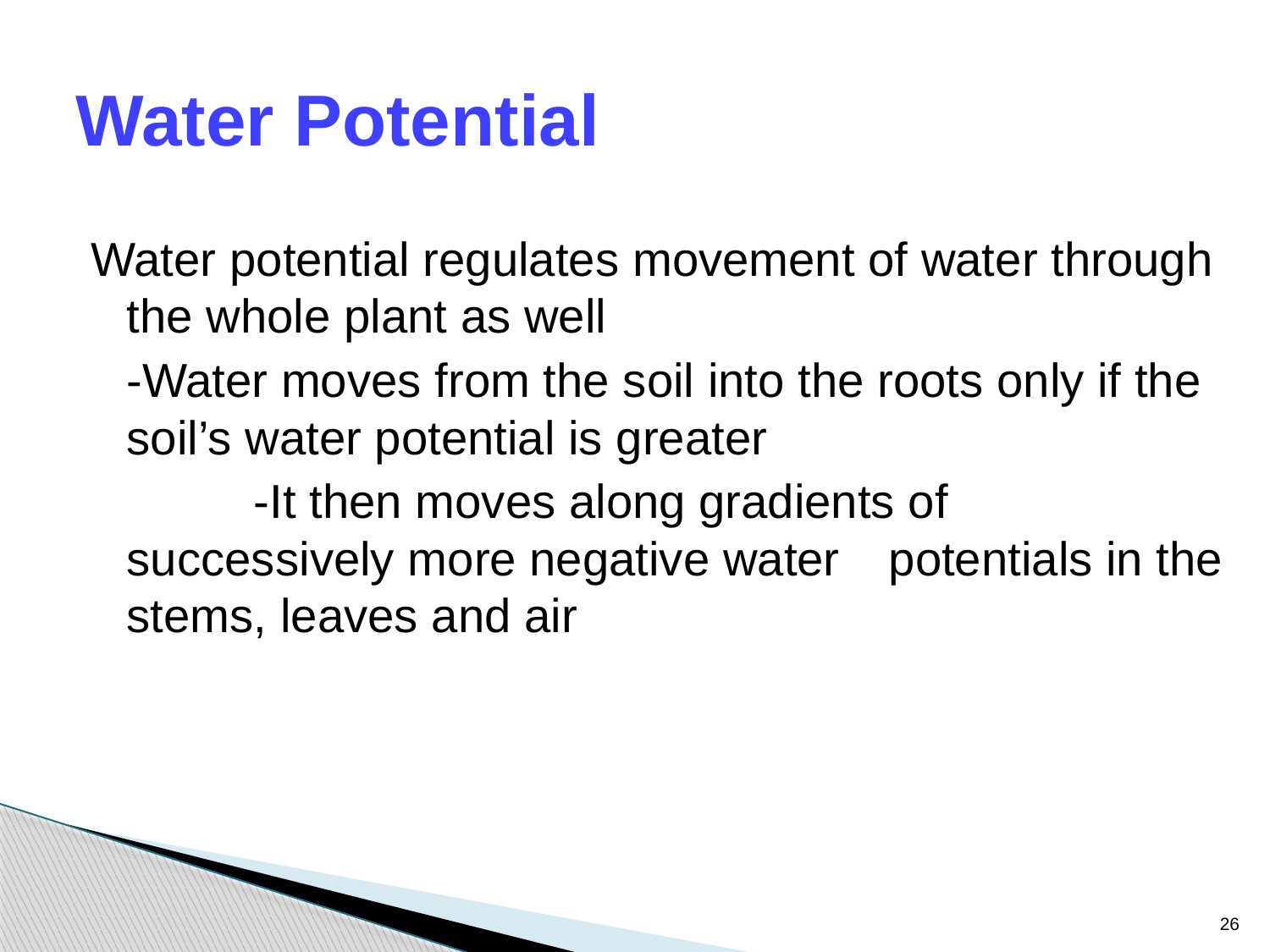

# Water Potential
Water potential regulates movement of water through the whole plant as well
	-Water moves from the soil into the roots only if the soil’s water potential is greater
		-It then moves along gradients of 	successively more negative water 	potentials in the stems, leaves and air
26